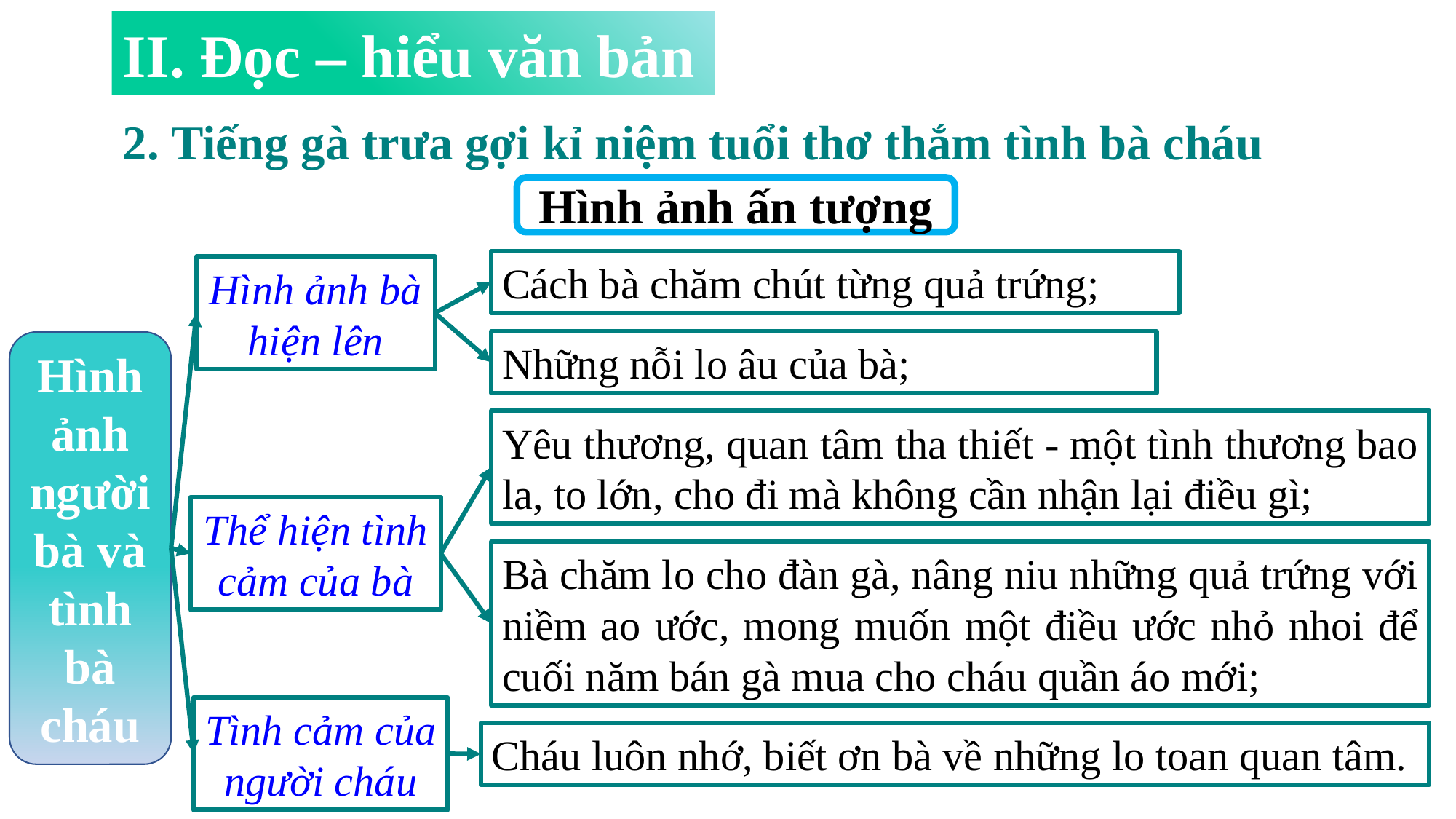

II. Đọc – hiểu văn bản
2. Tiếng gà trưa gợi kỉ niệm tuổi thơ thắm tình bà cháu
Hình ảnh ấn tượng
Cách bà chăm chút từng quả trứng;
Hình ảnh bà hiện lên
Những nỗi lo âu của bà;
Hình ảnh người bà và tình bà cháu
Yêu thương, quan tâm tha thiết - một tình thương bao la, to lớn, cho đi mà không cần nhận lại điều gì;
Thể hiện tình cảm của bà
Bà chăm lo cho đàn gà, nâng niu những quả trứng với niềm ao ước, mong muốn một điều ước nhỏ nhoi để cuối năm bán gà mua cho cháu quần áo mới;
Tình cảm của người cháu
Cháu luôn nhớ, biết ơn bà về những lo toan quan tâm.